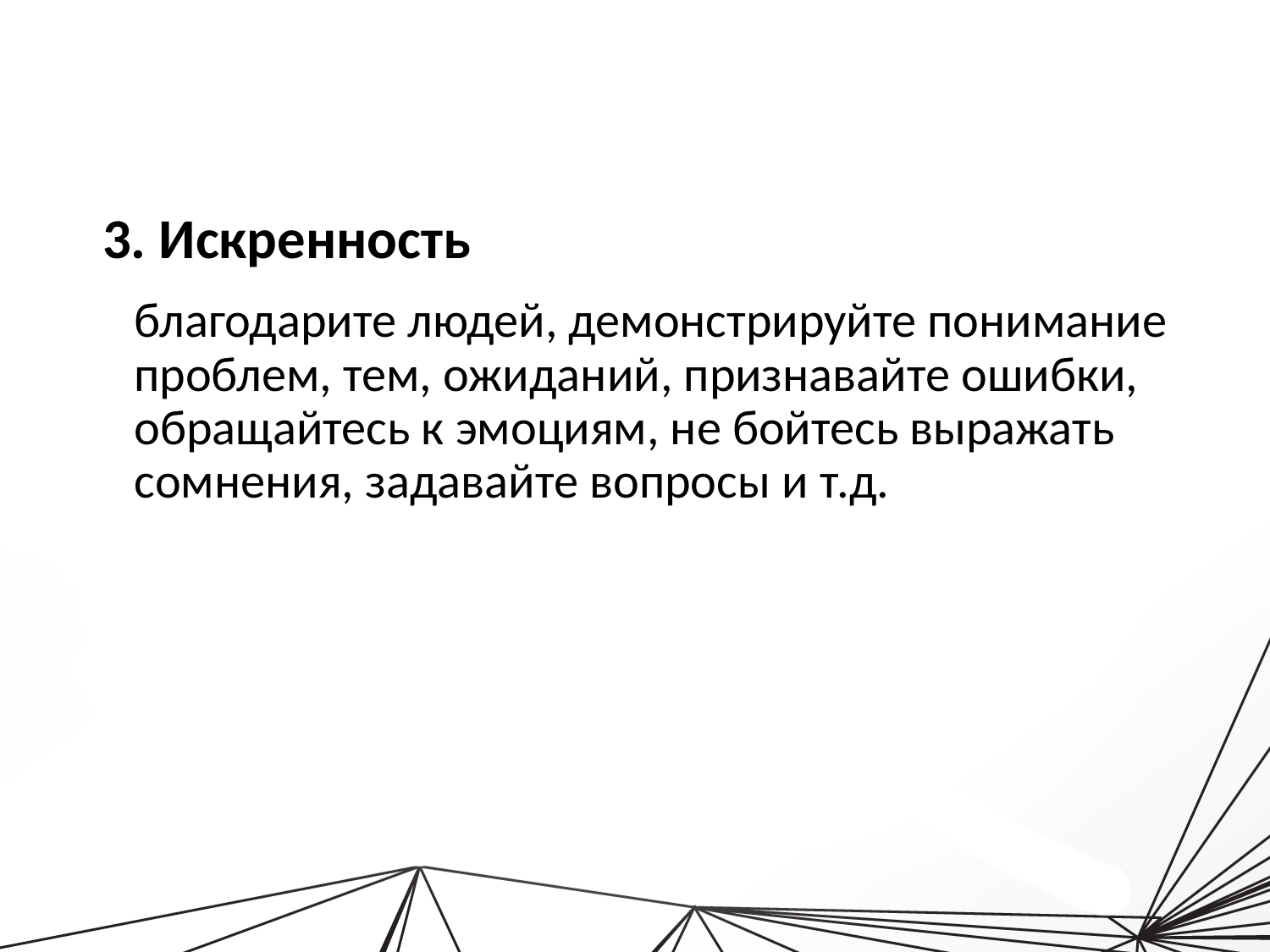

3. Искренность
	благодарите людей, демонстрируйте понимание проблем, тем, ожиданий, признавайте ошибки, обращайтесь к эмоциям, не бойтесь выражать сомнения, задавайте вопросы и т.д.